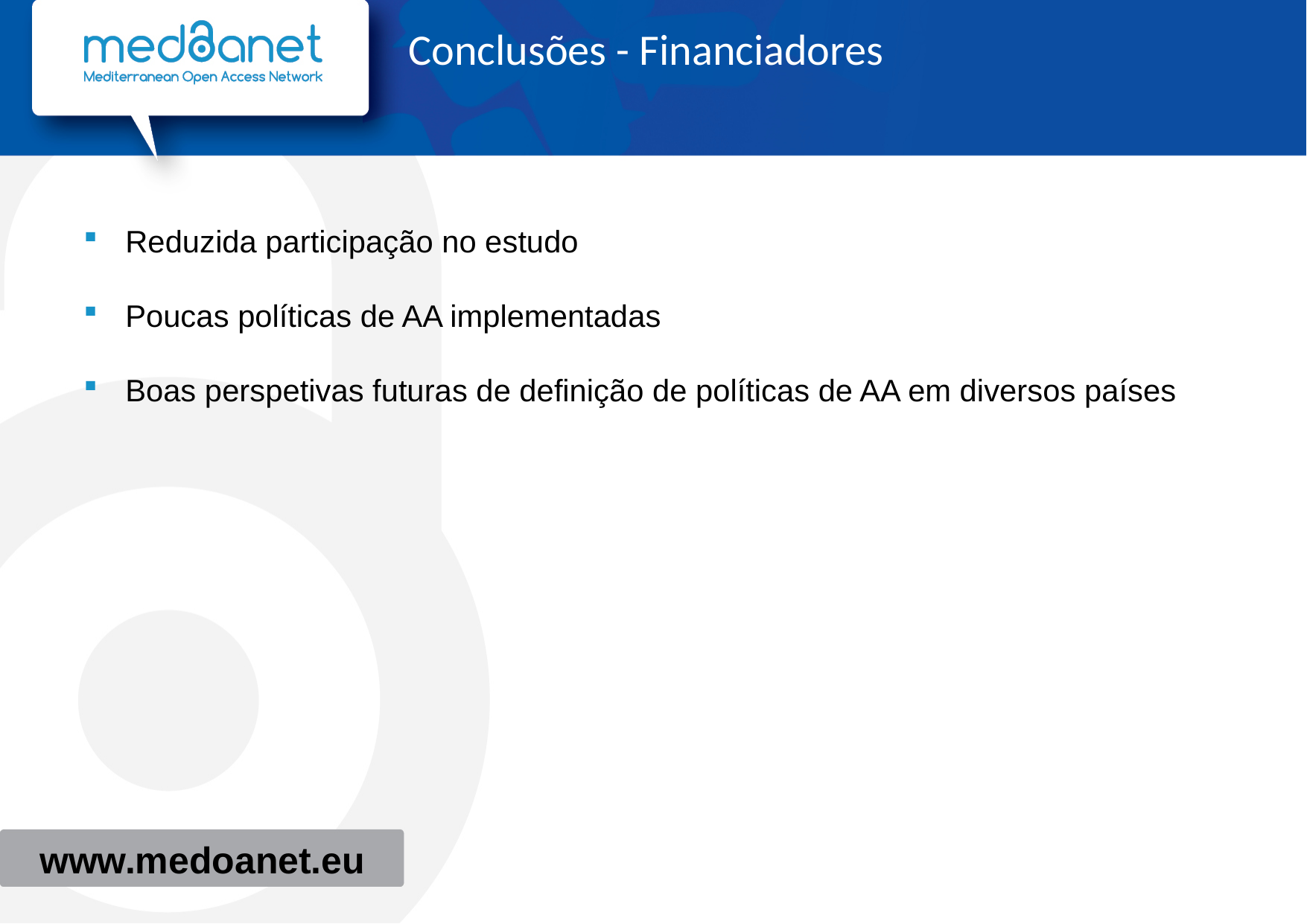

# Conclusões - Financiadores
Reduzida participação no estudo
Poucas políticas de AA implementadas
Boas perspetivas futuras de definição de políticas de AA em diversos países

www.medoanet.eu